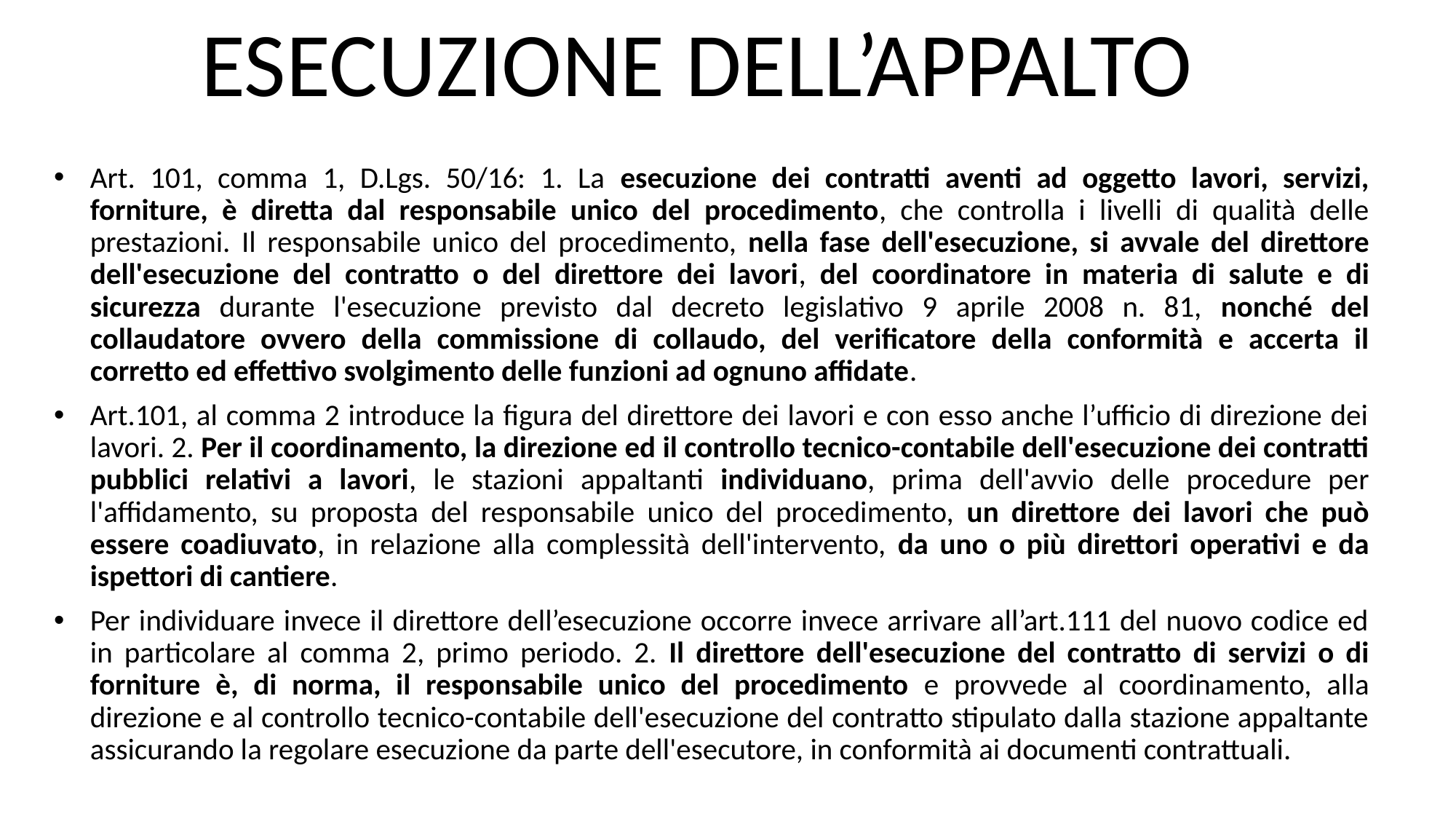

# ESECUZIONE DELL’APPALTO
Art. 101, comma 1, D.Lgs. 50/16: 1. La esecuzione dei contratti aventi ad oggetto lavori, servizi, forniture, è diretta dal responsabile unico del procedimento, che controlla i livelli di qualità delle prestazioni. Il responsabile unico del procedimento, nella fase dell'esecuzione, si avvale del direttore dell'esecuzione del contratto o del direttore dei lavori, del coordinatore in materia di salute e di sicurezza durante l'esecuzione previsto dal decreto legislativo 9 aprile 2008 n. 81, nonché del collaudatore ovvero della commissione di collaudo, del verificatore della conformità e accerta il corretto ed effettivo svolgimento delle funzioni ad ognuno affidate.
Art.101, al comma 2 introduce la figura del direttore dei lavori e con esso anche l’ufficio di direzione dei lavori. 2. Per il coordinamento, la direzione ed il controllo tecnico-contabile dell'esecuzione dei contratti pubblici relativi a lavori, le stazioni appaltanti individuano, prima dell'avvio delle procedure per l'affidamento, su proposta del responsabile unico del procedimento, un direttore dei lavori che può essere coadiuvato, in relazione alla complessità dell'intervento, da uno o più direttori operativi e da ispettori di cantiere.
Per individuare invece il direttore dell’esecuzione occorre invece arrivare all’art.111 del nuovo codice ed in particolare al comma 2, primo periodo. 2. Il direttore dell'esecuzione del contratto di servizi o di forniture è, di norma, il responsabile unico del procedimento e provvede al coordinamento, alla direzione e al controllo tecnico-contabile dell'esecuzione del contratto stipulato dalla stazione appaltante assicurando la regolare esecuzione da parte dell'esecutore, in conformità ai documenti contrattuali.